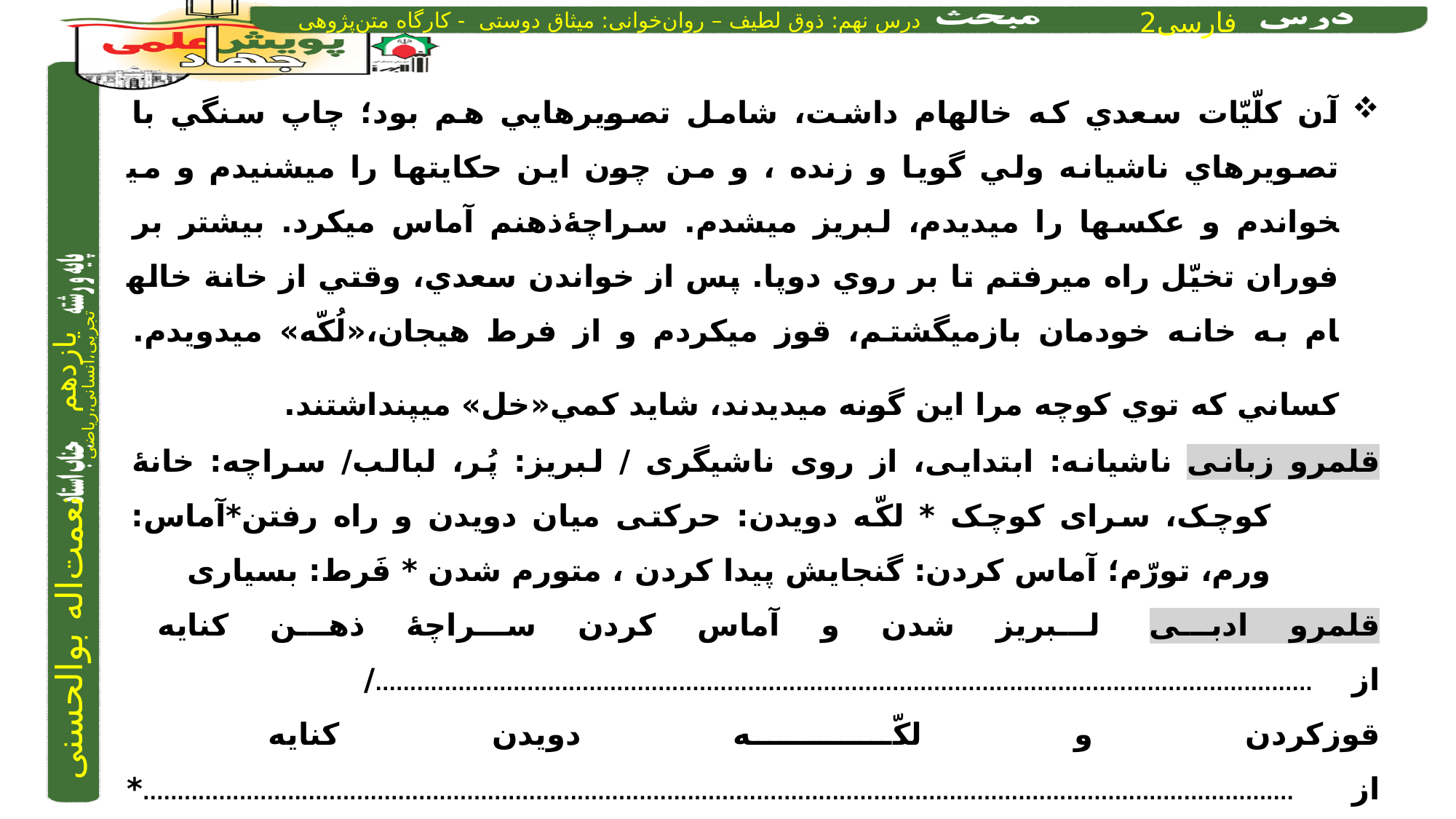

آن كلّیّات سعدي كه خاله­ام داشت، شامل تصويرهايي هم بود؛ چاپ سنگي با تصويرهاي ناشیانه ولي گويا و زنده ، و من چون اين حكايت­ها را مي­شنیدم و مي­خواندم و عكس­ها را مي­ديدم، لبريز مي­شدم. سراچۀذهنم آماس مي­كرد. بیشتر بر فوران تخیّل راه مي­رفتم تا بر روي دوپا. پس از خواندن سعدي، وقتي از خانة خاله­ام به خانه خودمان بازمي­گشتم، قوز مي­كردم و از فرط هیجان،«لُكّه» مي­دويدم. كساني كه توي كوچه مرا اين گونه مي­ديدند، شايد كمي«خل» مي­پنداشتند.
قلمرو زبانی 	ناشیانه: ابتدایی، از روی ناشیگری / لبریز: پُر، لبالب/ سراچه: خانۀ کوچک، سرای کوچک * لکّه دویدن: حرکتی میان دویدن و راه رفتن*آماس: ورم، تورّم؛ آماس کردن: گنجایش پیدا کردن ، متورم شدن * فَرط: بسیاری
قلمرو ادبی		لبریز شدن و آماس کردن سراچۀ ذهن کنایه از ......................................................................................................................................../ 			قوزکردن	 و لکّه دویدن کنایه از .......................................................................................................................................................................* 		سراچۀ ذهن:اضافۀ ..........................................................* فوران تخیّل:اضافۀ .....................................................................*زنده وگویا		 بودن تصاویر: استعاره (تشخیص )* راه رفتن بر فوران تخیل کنایه از ...............................................................................................		 *سعدی مجاز از ....................................................
قلمرو فکری	** مفهوم: خوش­ذوقی /شادمانی/تأثیر شعر سعدی